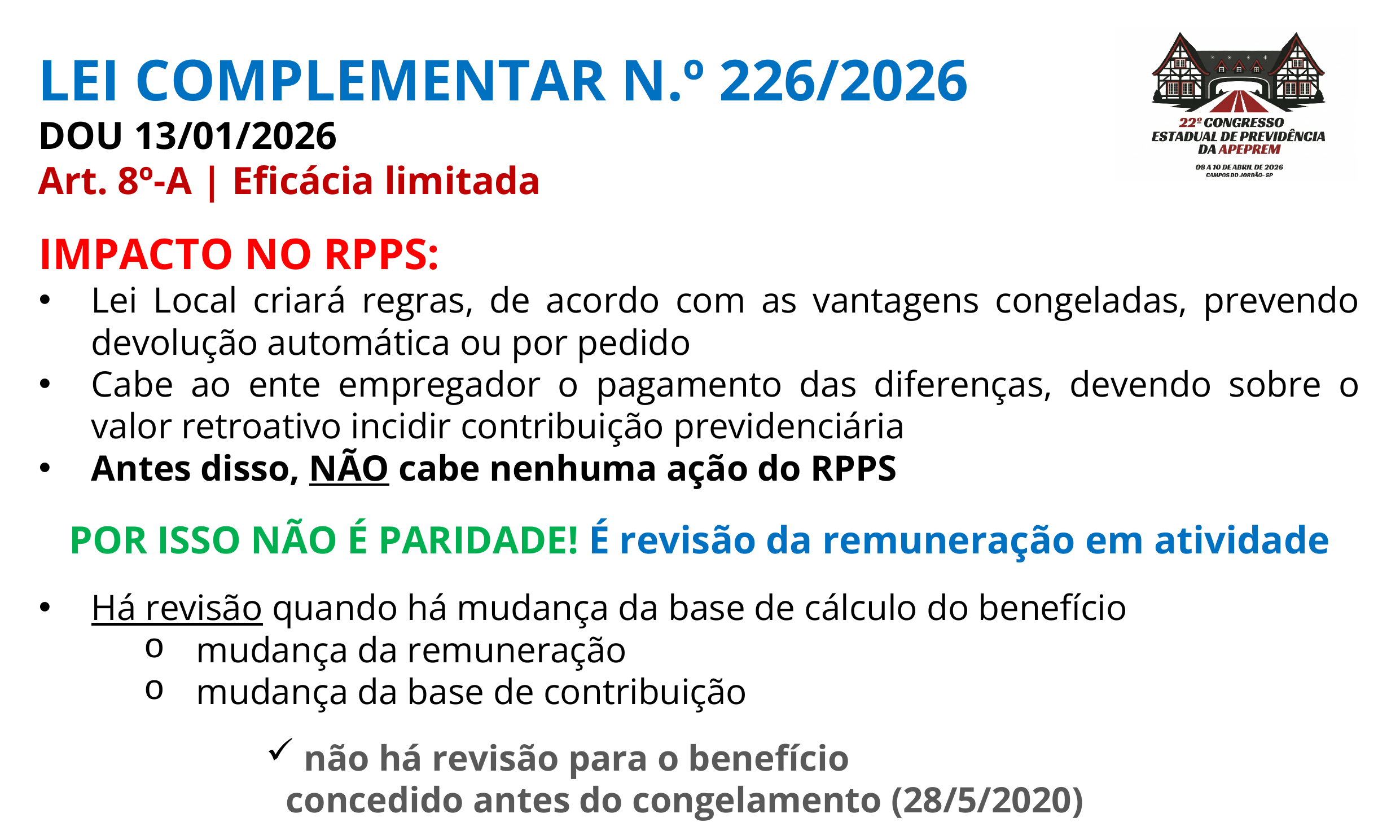

LEI COMPLEMENTAR N.º 226/2026
DOU 13/01/2026
Art. 8º-A | Eficácia limitada
IMPACTO NO RPPS:
Lei Local criará regras, de acordo com as vantagens congeladas, prevendo devolução automática ou por pedido
Cabe ao ente empregador o pagamento das diferenças, devendo sobre o valor retroativo incidir contribuição previdenciária
Antes disso, NÃO cabe nenhuma ação do RPPS

POR ISSO NÃO É PARIDADE! É revisão da remuneração em atividade

Há revisão quando há mudança da base de cálculo do benefício
mudança da remuneração
mudança da base de contribuição

 não há revisão para o benefício
concedido antes do congelamento (28/5/2020)